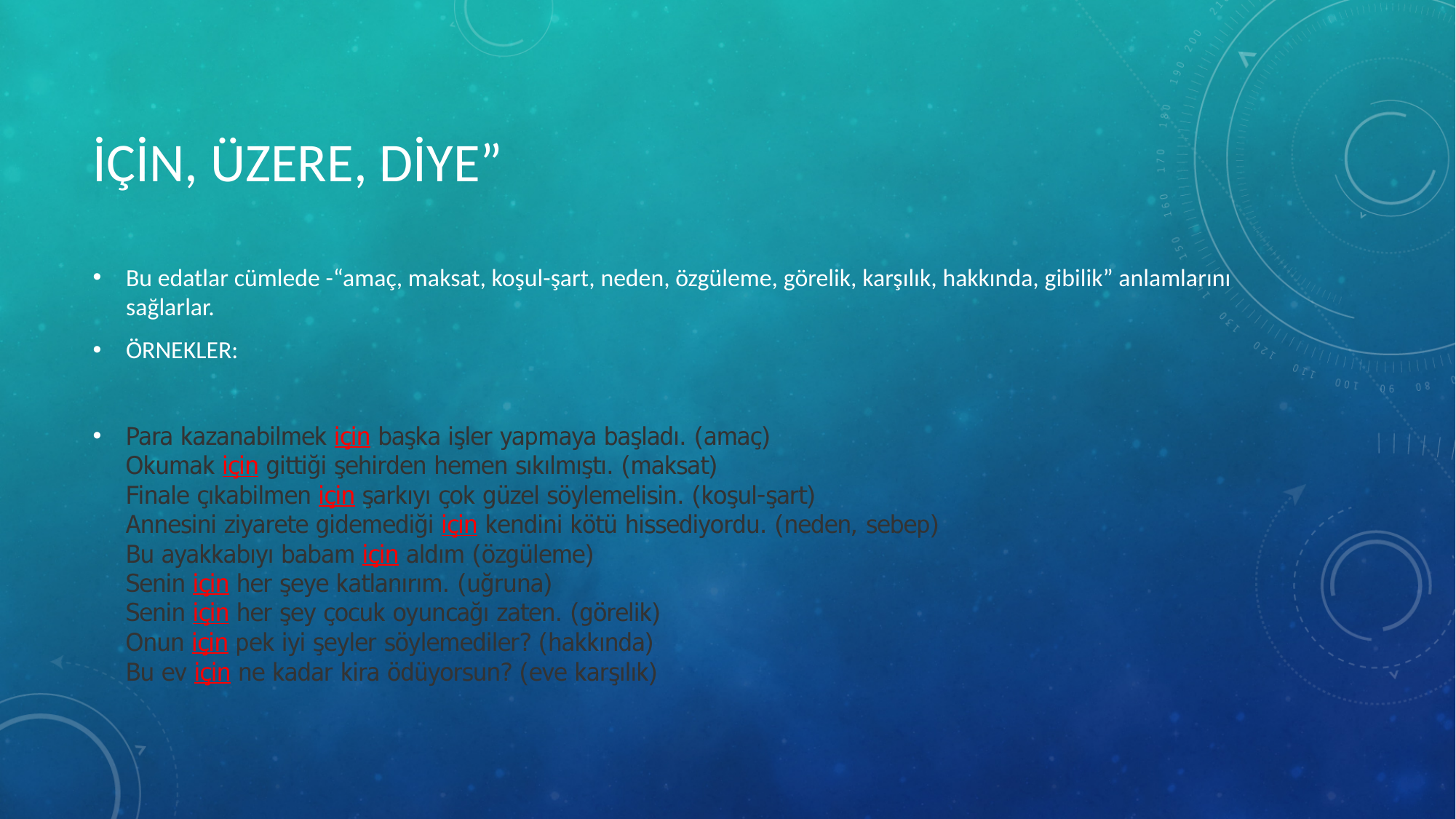

# için, üzere, diye”
Bu edatlar cümlede -“amaç, maksat, koşul-şart, neden, özgüleme, görelik, karşılık, hakkında, gibilik” anlamlarını sağlarlar.
ÖRNEKLER:

Para kazanabilmek için başka işler yapmaya başladı. (amaç)
Okumak için gittiği şehirden hemen sıkılmıştı. (maksat)
Finale çıkabilmen için şarkıyı çok güzel söylemelisin. (koşul-şart)
Annesini ziyarete gidemediği için kendini kötü hissediyordu. (neden, sebep)
Bu ayakkabıyı babam için aldım (özgüleme)
Senin için her şeye katlanırım. (uğruna)
Senin için her şey çocuk oyuncağı zaten. (görelik)
Onun için pek iyi şeyler söylemediler? (hakkında)
Bu ev için ne kadar kira ödüyorsun? (eve karşılık)